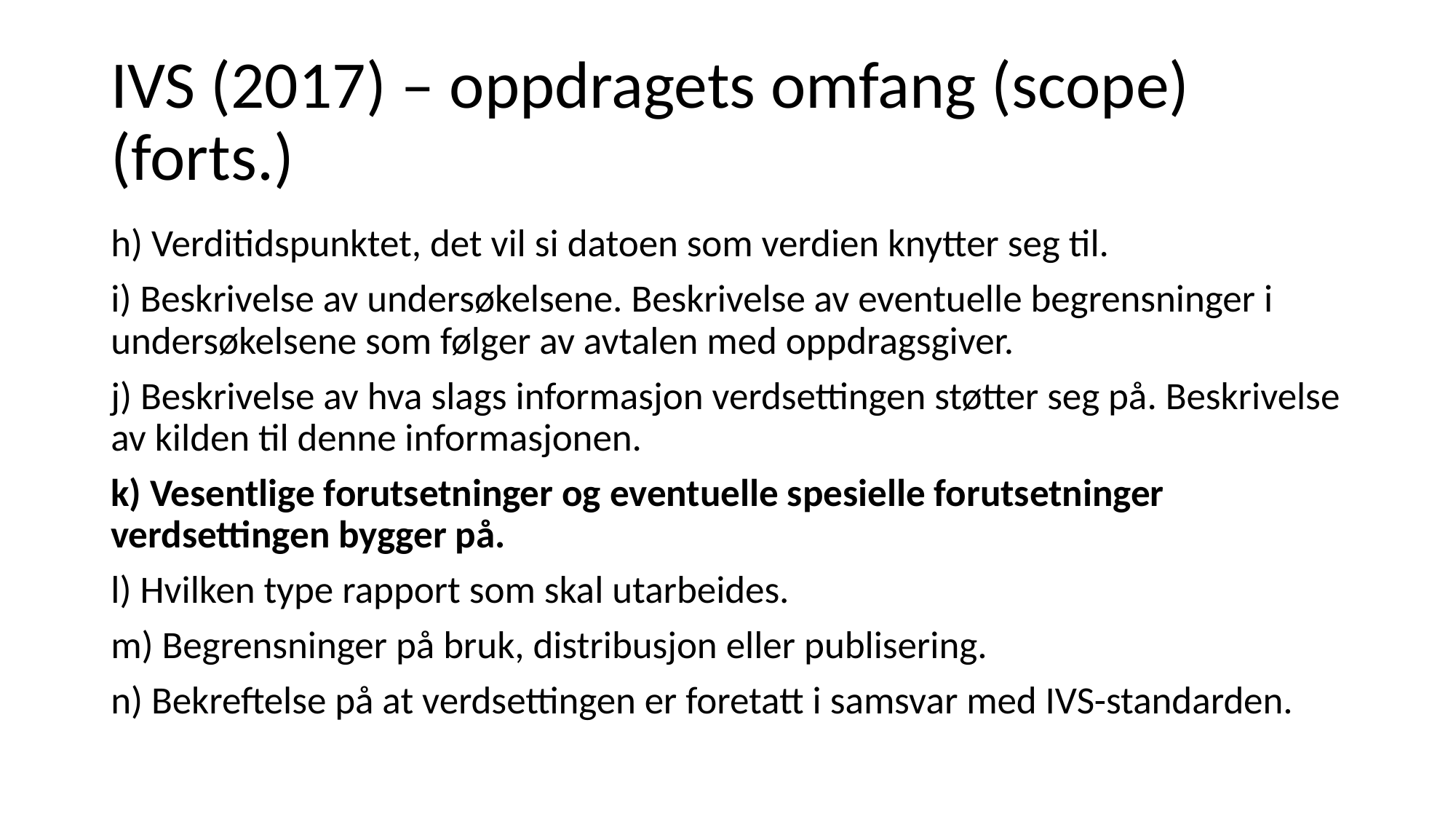

# IVS (2017) – oppdragets omfang (scope) (forts.)
h) Verditidspunktet, det vil si datoen som verdien knytter seg til.
i) Beskrivelse av undersøkelsene. Beskrivelse av eventuelle begrensninger i undersøkelsene som følger av avtalen med oppdragsgiver.
j) Beskrivelse av hva slags informasjon verdsettingen støtter seg på. Beskrivelse av kilden til denne informasjonen.
k) Vesentlige forutsetninger og eventuelle spesielle forutsetninger verdsettingen bygger på.
l) Hvilken type rapport som skal utarbeides.
m) Begrensninger på bruk, distribusjon eller publisering.
n) Bekreftelse på at verdsettingen er foretatt i samsvar med IVS-standarden.